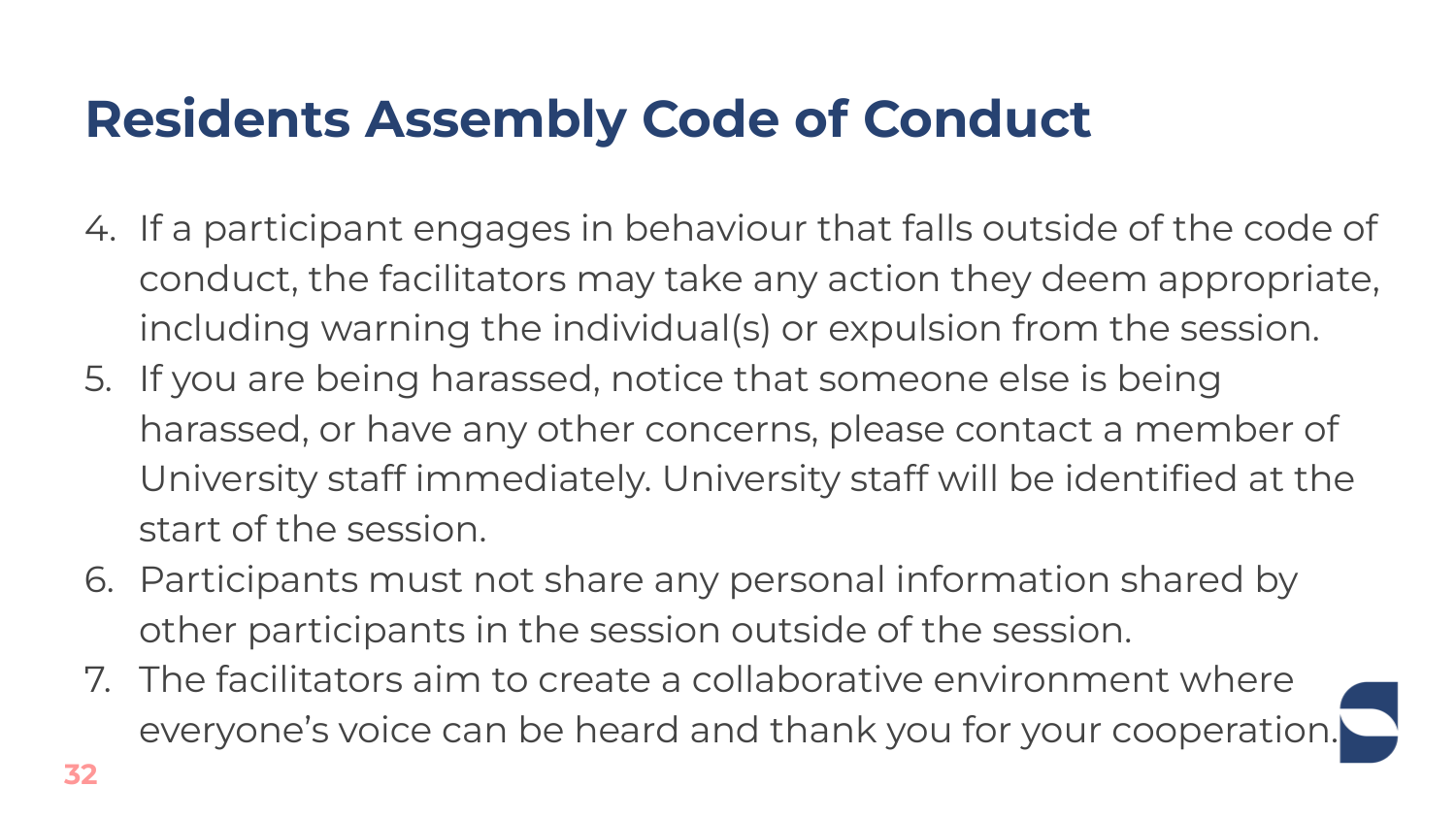

# Residents Assembly Code of Conduct
If a participant engages in behaviour that falls outside of the code of conduct, the facilitators may take any action they deem appropriate, including warning the individual(s) or expulsion from the session.
If you are being harassed, notice that someone else is being harassed, or have any other concerns, please contact a member of University staff immediately. University staff will be identified at the start of the session.
Participants must not share any personal information shared by other participants in the session outside of the session.
The facilitators aim to create a collaborative environment where everyone’s voice can be heard and thank you for your cooperation.

32